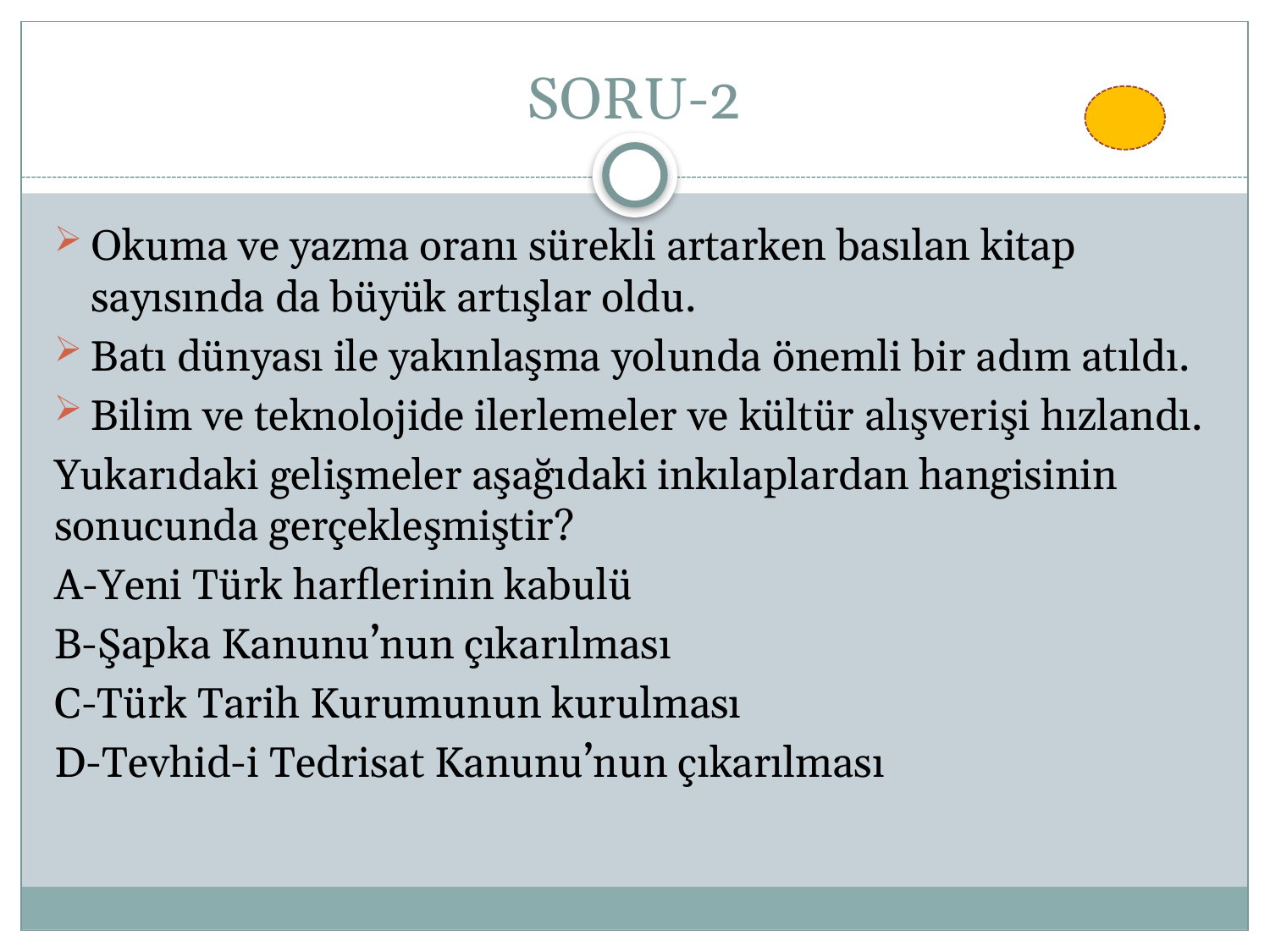

# SORU-2

Okuma ve yazma oranı sürekli artarken basılan kitap sayısında da büyük artışlar oldu.
Batı dünyası ile yakınlaşma yolunda önemli bir adım atıldı.
Bilim ve teknolojide ilerlemeler ve kültür alışverişi hızlandı.
Yukarıdaki gelişmeler aşağıdaki inkılaplardan hangisinin sonucunda gerçekleşmiştir?
A-Yeni Türk harflerinin kabulü
B-Şapka Kanunu’nun çıkarılması
C-Türk Tarih Kurumunun kurulması
D-Tevhid-i Tedrisat Kanunu’nun çıkarılması